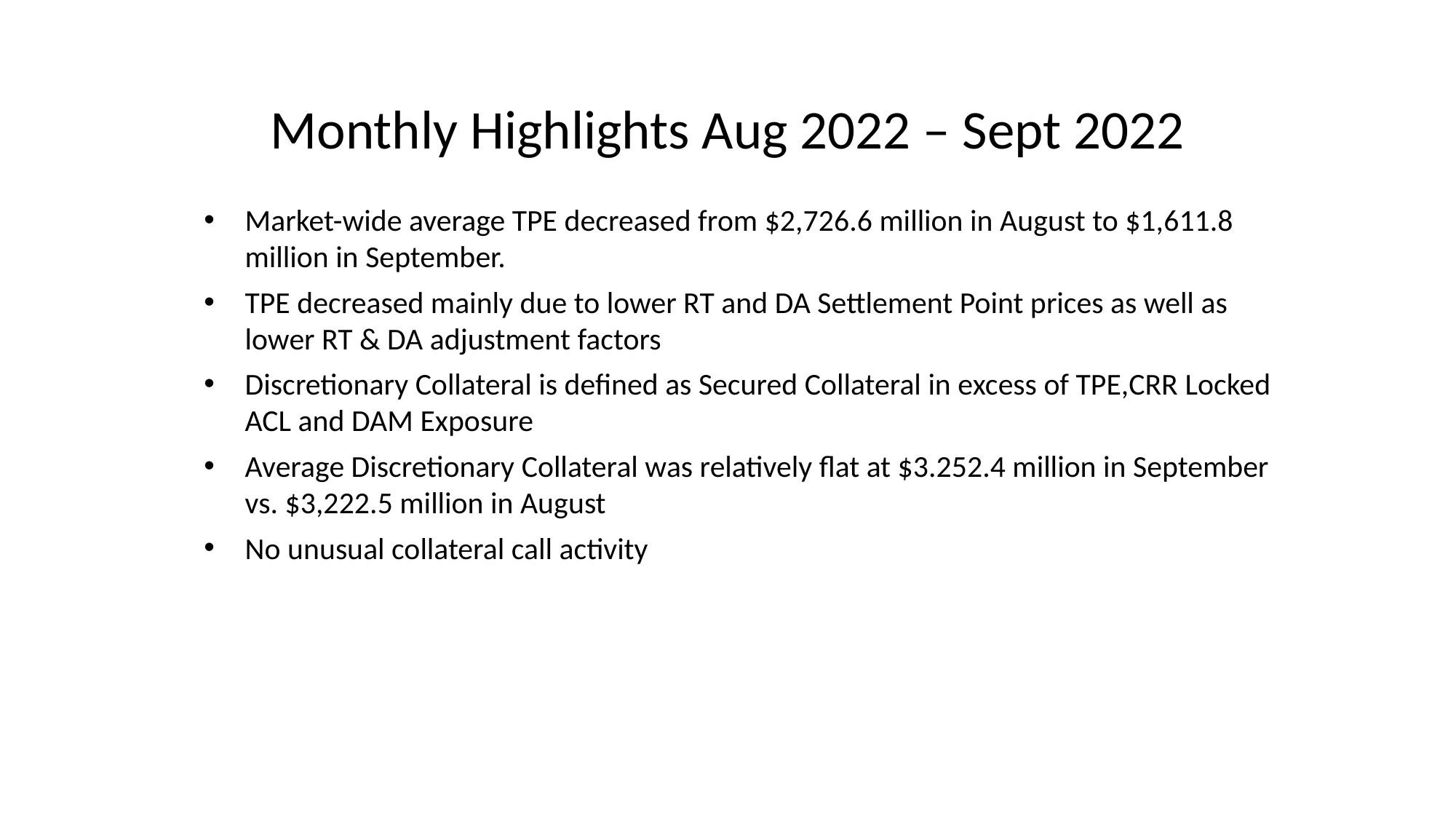

# Monthly Highlights Aug 2022 – Sept 2022
Market-wide average TPE decreased from $2,726.6 million in August to $1,611.8 million in September.
TPE decreased mainly due to lower RT and DA Settlement Point prices as well as lower RT & DA adjustment factors
Discretionary Collateral is defined as Secured Collateral in excess of TPE,CRR Locked ACL and DAM Exposure
Average Discretionary Collateral was relatively flat at $3.252.4 million in September vs. $3,222.5 million in August
No unusual collateral call activity